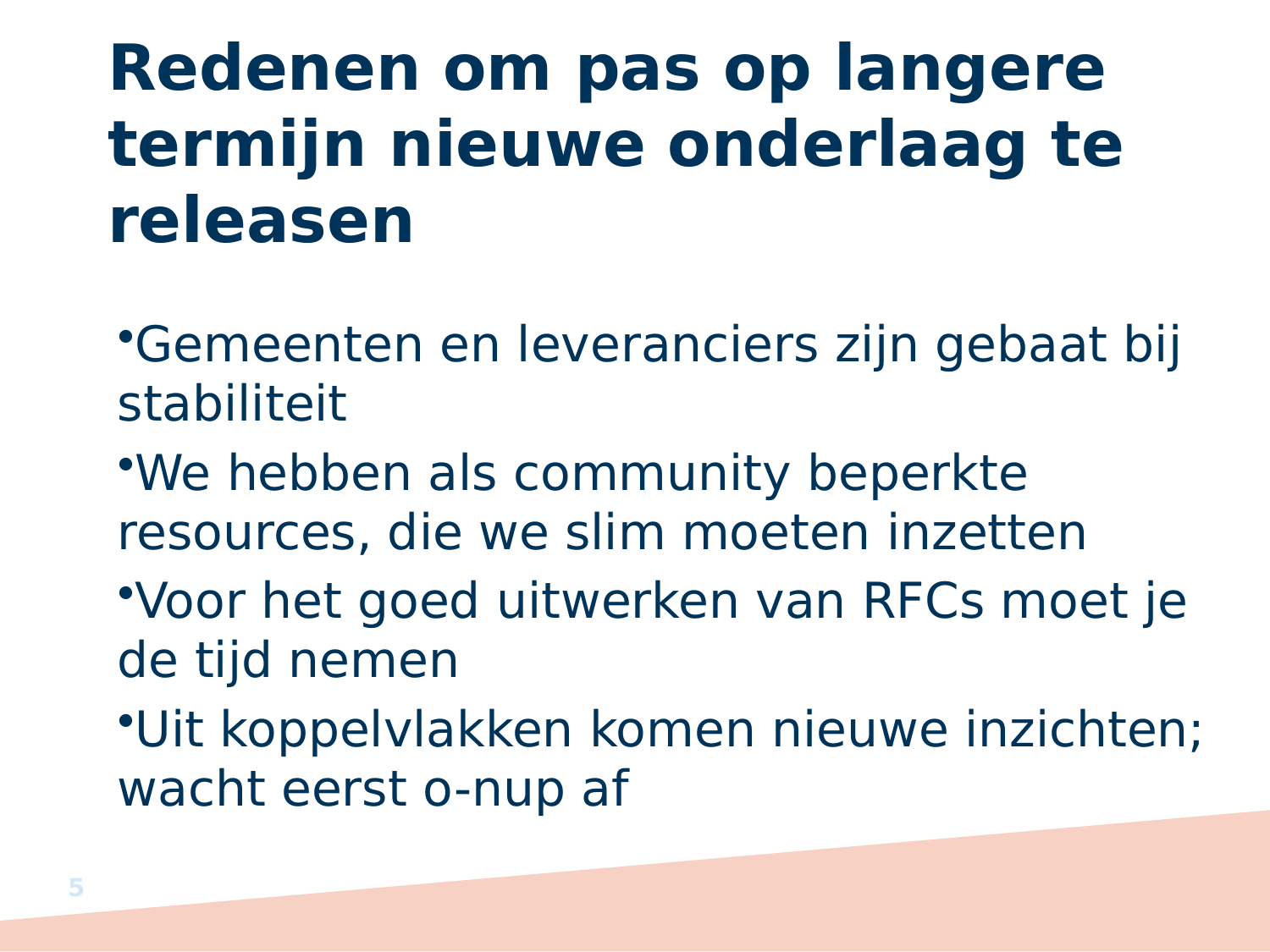

# Redenen om pas op langere termijn nieuwe onderlaag te releasen
Gemeenten en leveranciers zijn gebaat bij stabiliteit
We hebben als community beperkte resources, die we slim moeten inzetten
Voor het goed uitwerken van RFCs moet je de tijd nemen
Uit koppelvlakken komen nieuwe inzichten; wacht eerst o-nup af

5